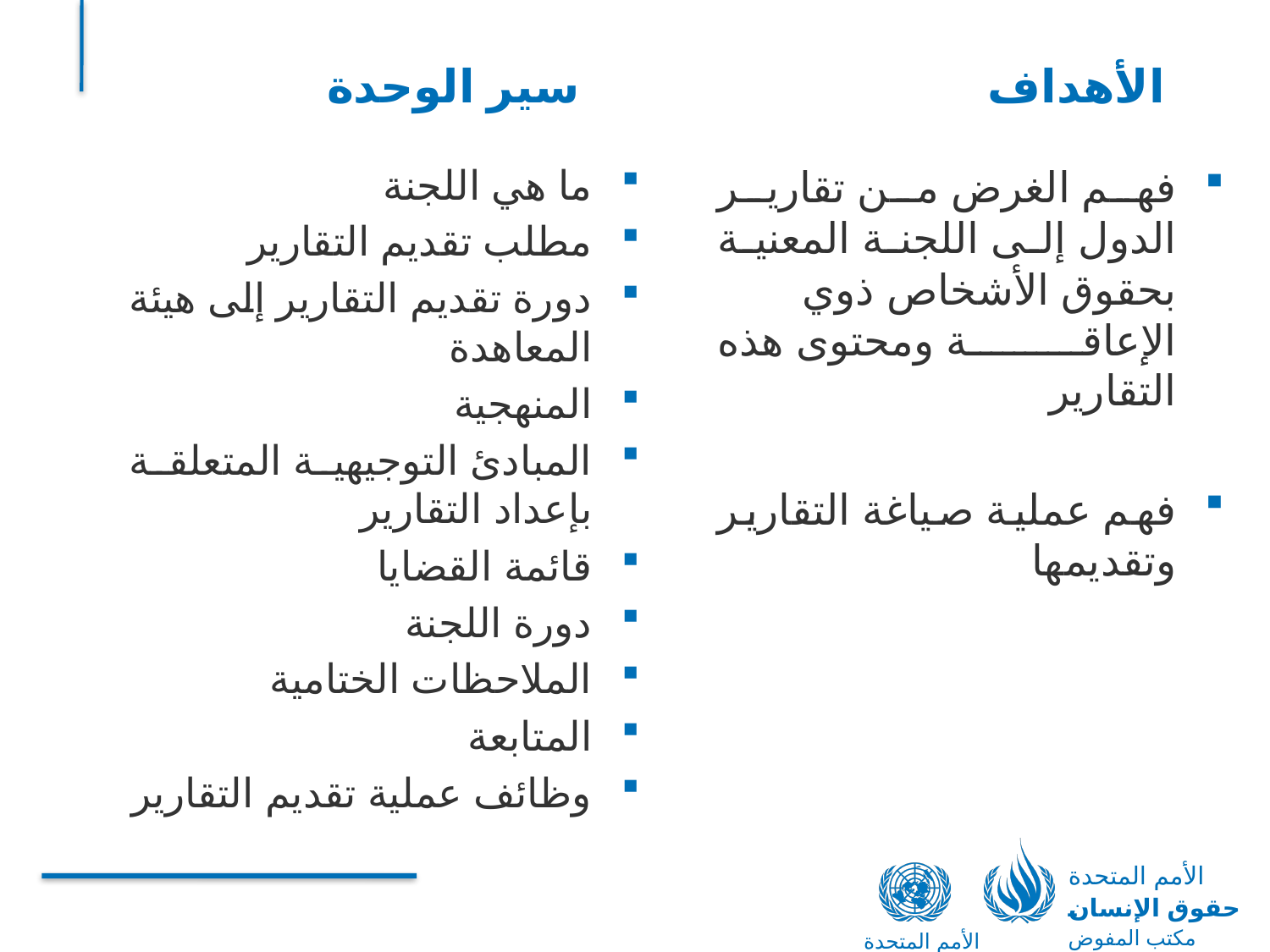

سير الوحدة
الأهداف
ما هي اللجنة
مطلب تقديم التقارير
دورة تقديم التقارير إلى هيئة المعاهدة
المنهجية
المبادئ التوجيهية المتعلقة بإعداد التقارير
قائمة القضايا
دورة اللجنة
الملاحظات الختامية
المتابعة
وظائف عملية تقديم التقارير

فهم الغرض من تقارير الدول إلى اللجنة المعنية بحقوق الأشخاص ذوي الإعاقة ومحتوى هذه التقارير

فهم عملية صياغة التقارير وتقديمها

الأمم المتحدة
حقوق الإنسان
مكتب المفوض السامي
الأمم المتحدة